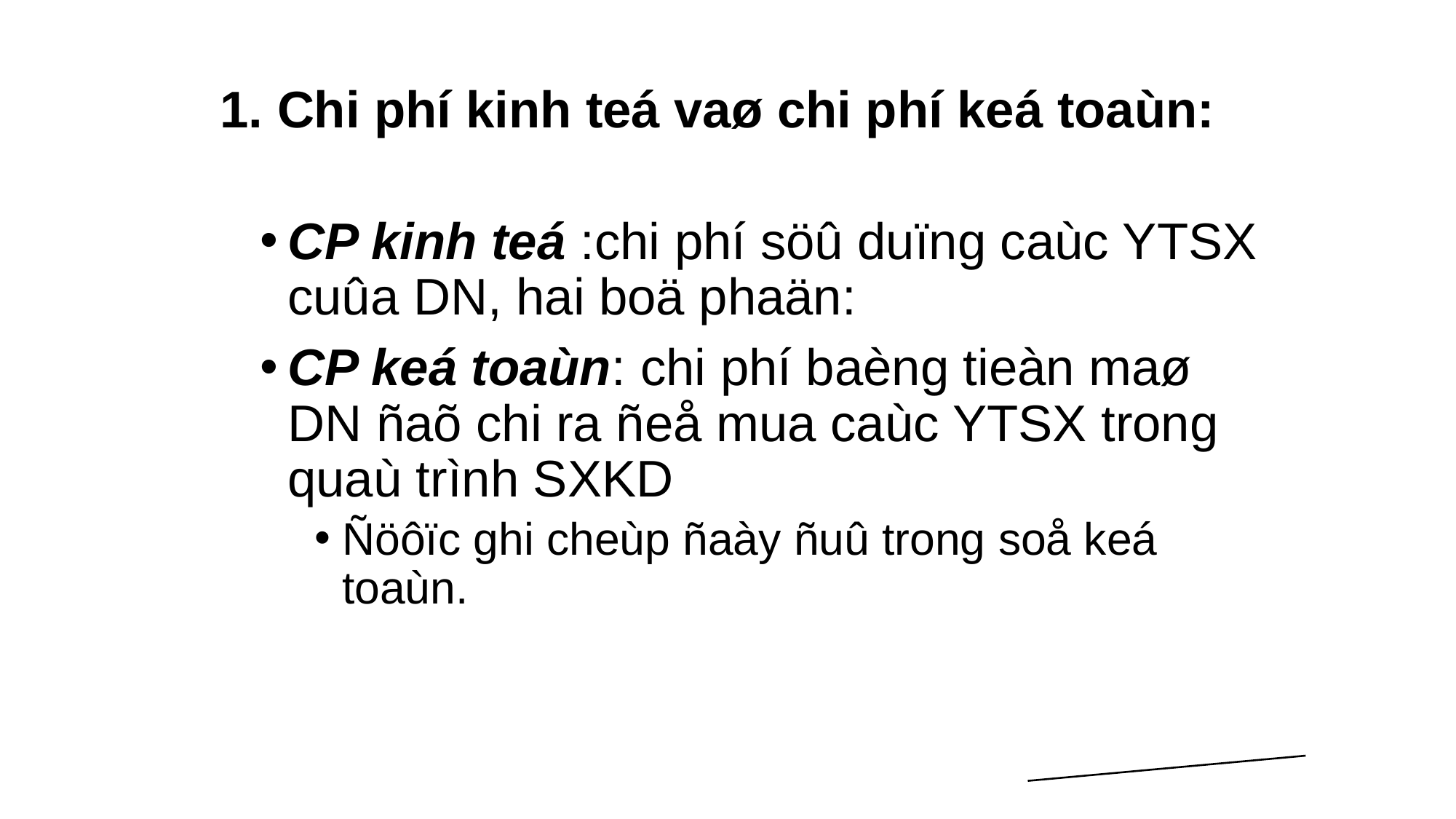

# 1. Chi phí kinh teá vaø chi phí keá toaùn:
CP kinh teá :chi phí söû duïng caùc YTSX cuûa DN, hai boä phaän:
CP keá toaùn: chi phí baèng tieàn maø DN ñaõ chi ra ñeå mua caùc YTSX trong quaù trình SXKD
Ñöôïc ghi cheùp ñaày ñuû trong soå keá toaùn.